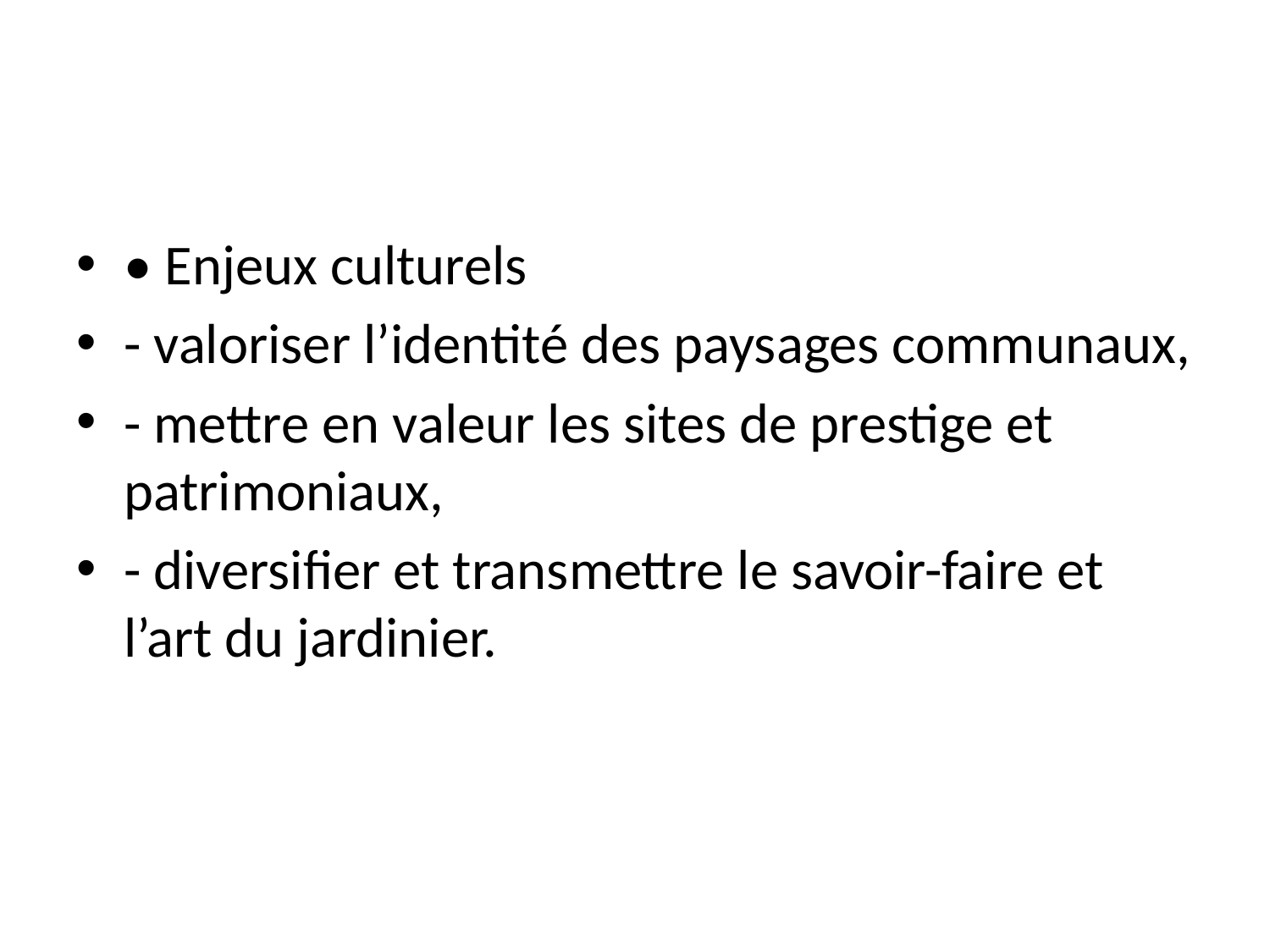

#
• Enjeux culturels
- valoriser l’identité des paysages communaux,
- mettre en valeur les sites de prestige et patrimoniaux,
- diversifier et transmettre le savoir-faire et l’art du jardinier.